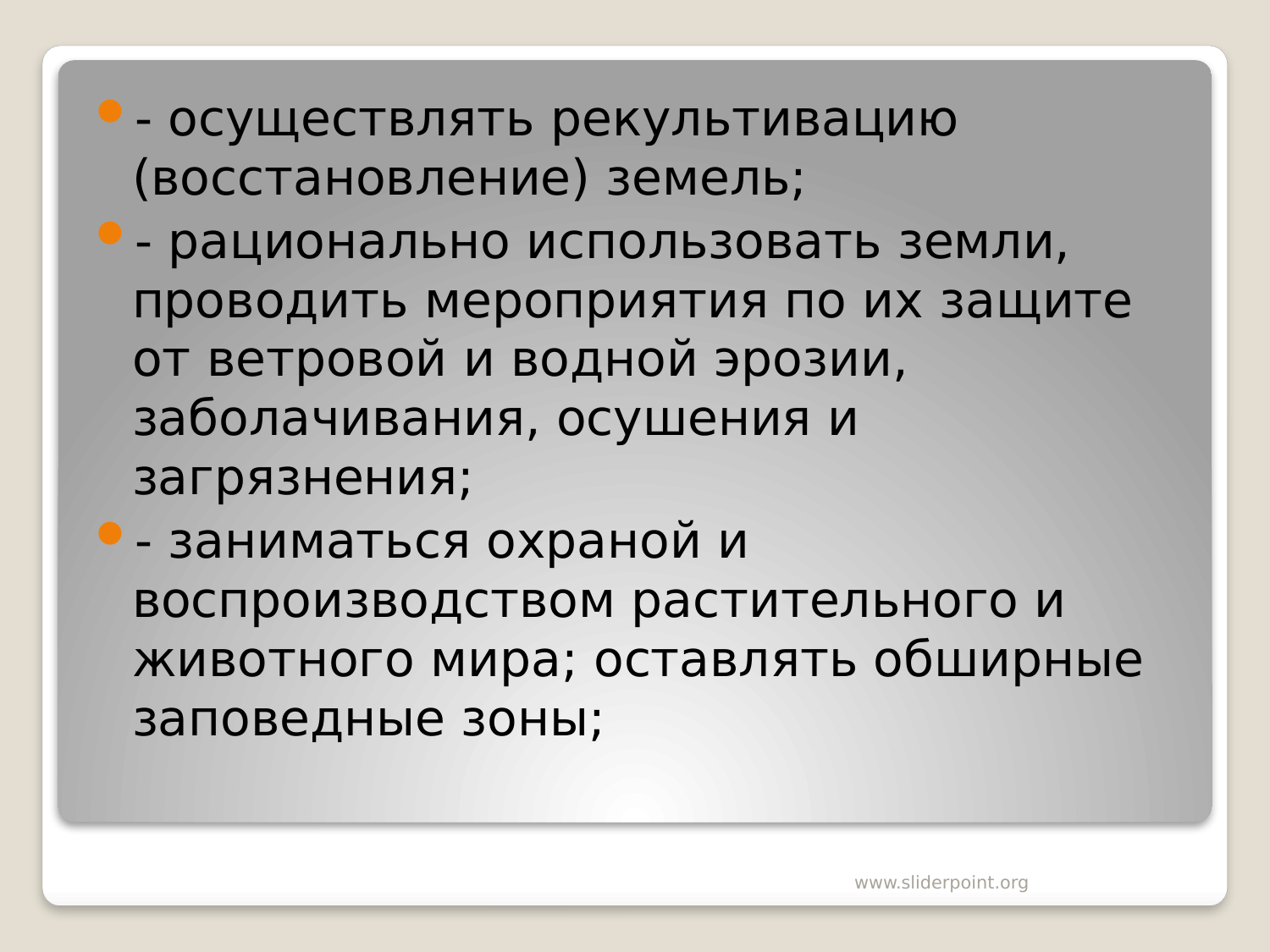

- осуществлять рекультивацию (восстановление) земель;
- рационально использовать земли, проводить мероприятия по их защите от ветровой и водной эрозии, заболачивания, осушения и загрязнения;
- заниматься охраной и воспроизводством растительного и животного мира; оставлять обширные заповедные зоны;

www.sliderpoint.org